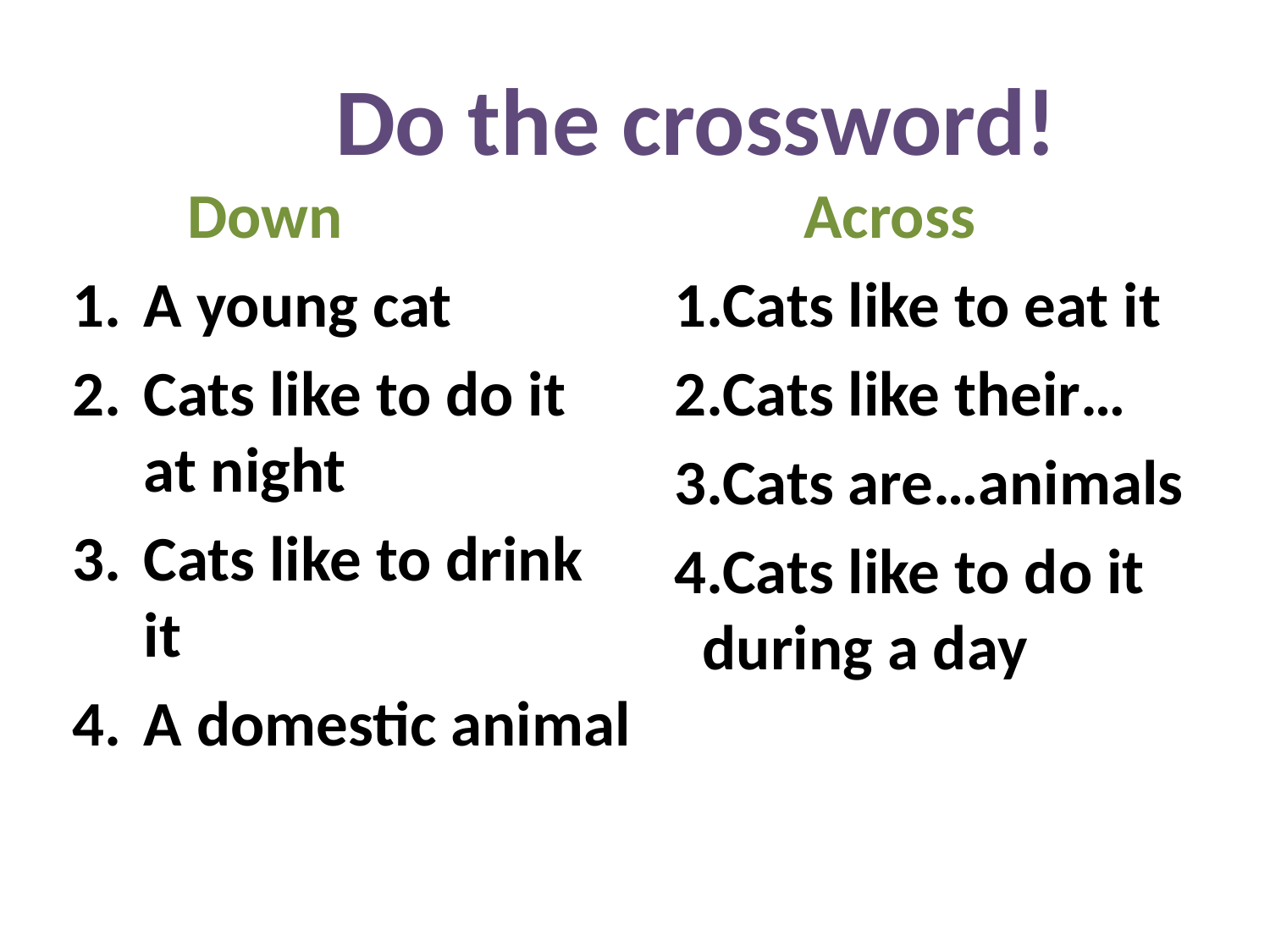

# Do the crossword!
        Down
A young cat
Cats like to do it at night
Cats like to drink it
A domestic animal
            Across
   1.Cats like to eat it
   2.Cats like their…
   3.Cats are…animals
   4.Cats like to do it during a day